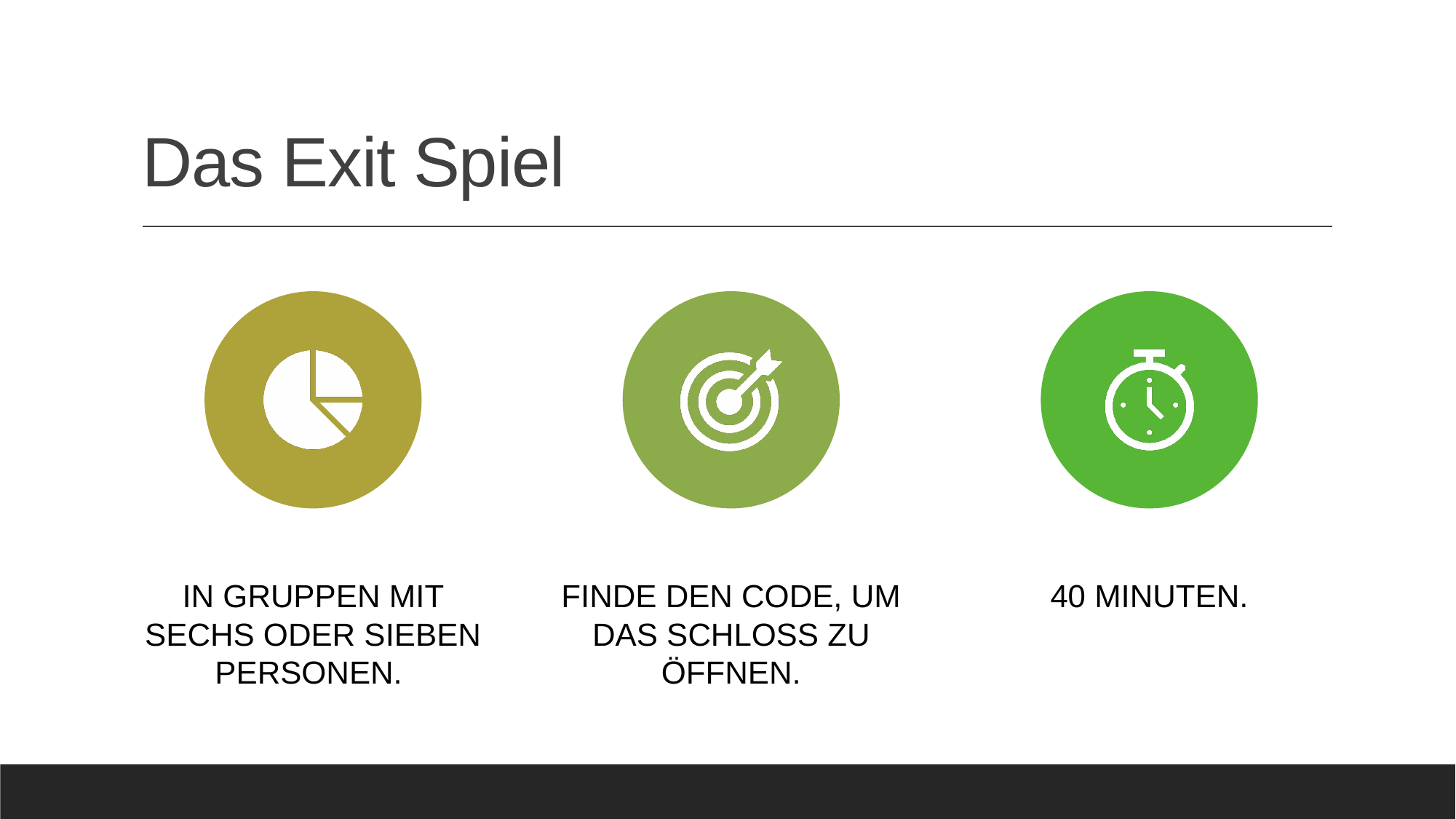

# Das Exit Spiel
In Gruppen mit sechs oder Sieben personen.
Finde den code, um das schloss zu Öffnen.
40 minuteN.